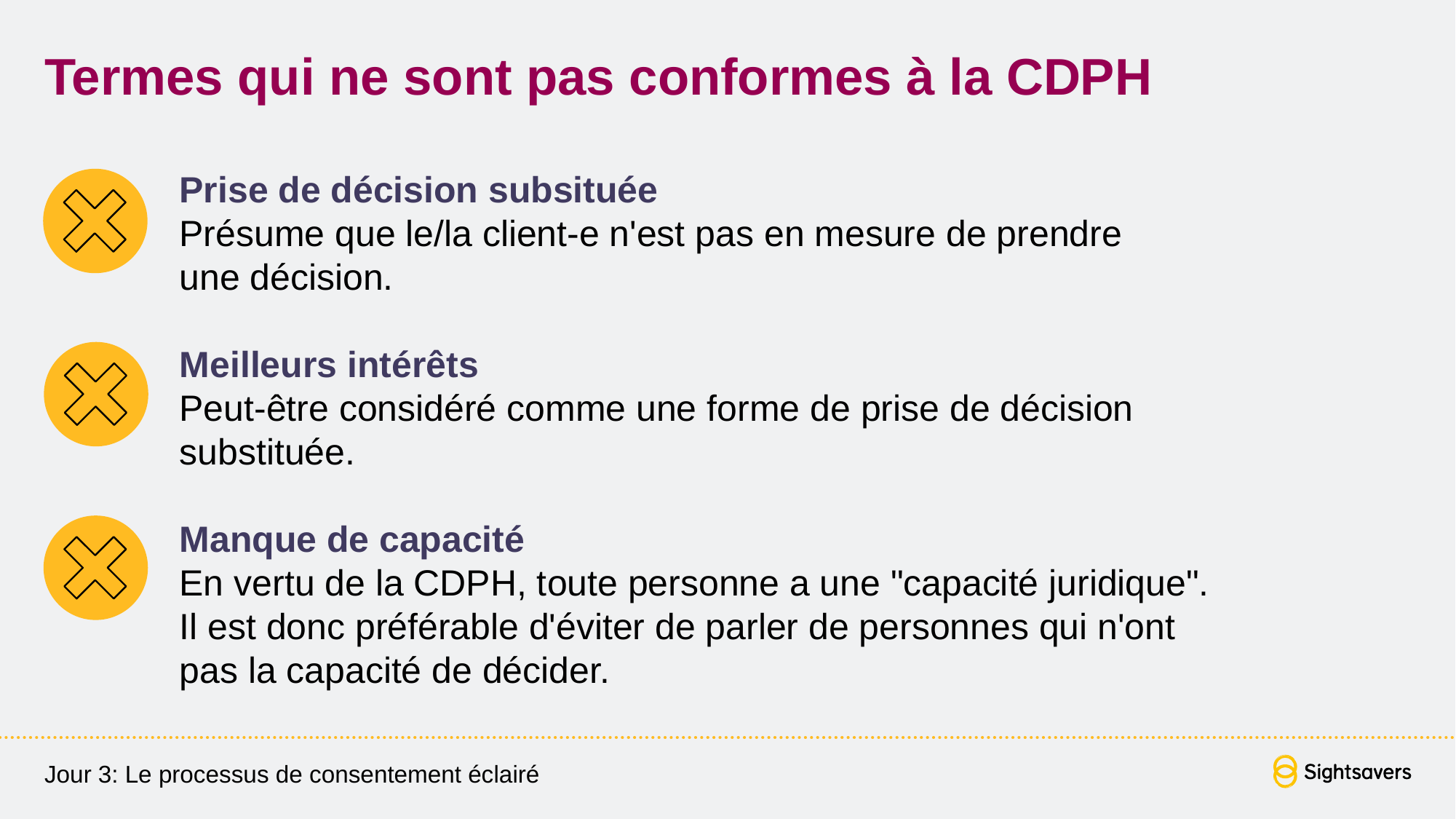

# Termes qui ne sont pas conformes à la CDPH
Prise de décision subsituée
Présume que le/la client-e n'est pas en mesure de prendre
une décision.

Meilleurs intérêts
Peut-être considéré comme une forme de prise de décision substituée.

Manque de capacité
En vertu de la CDPH, toute personne a une "capacité juridique". Il est donc préférable d'éviter de parler de personnes qui n'ont
pas la capacité de décider.

Jour 3: Le processus de consentement éclairé